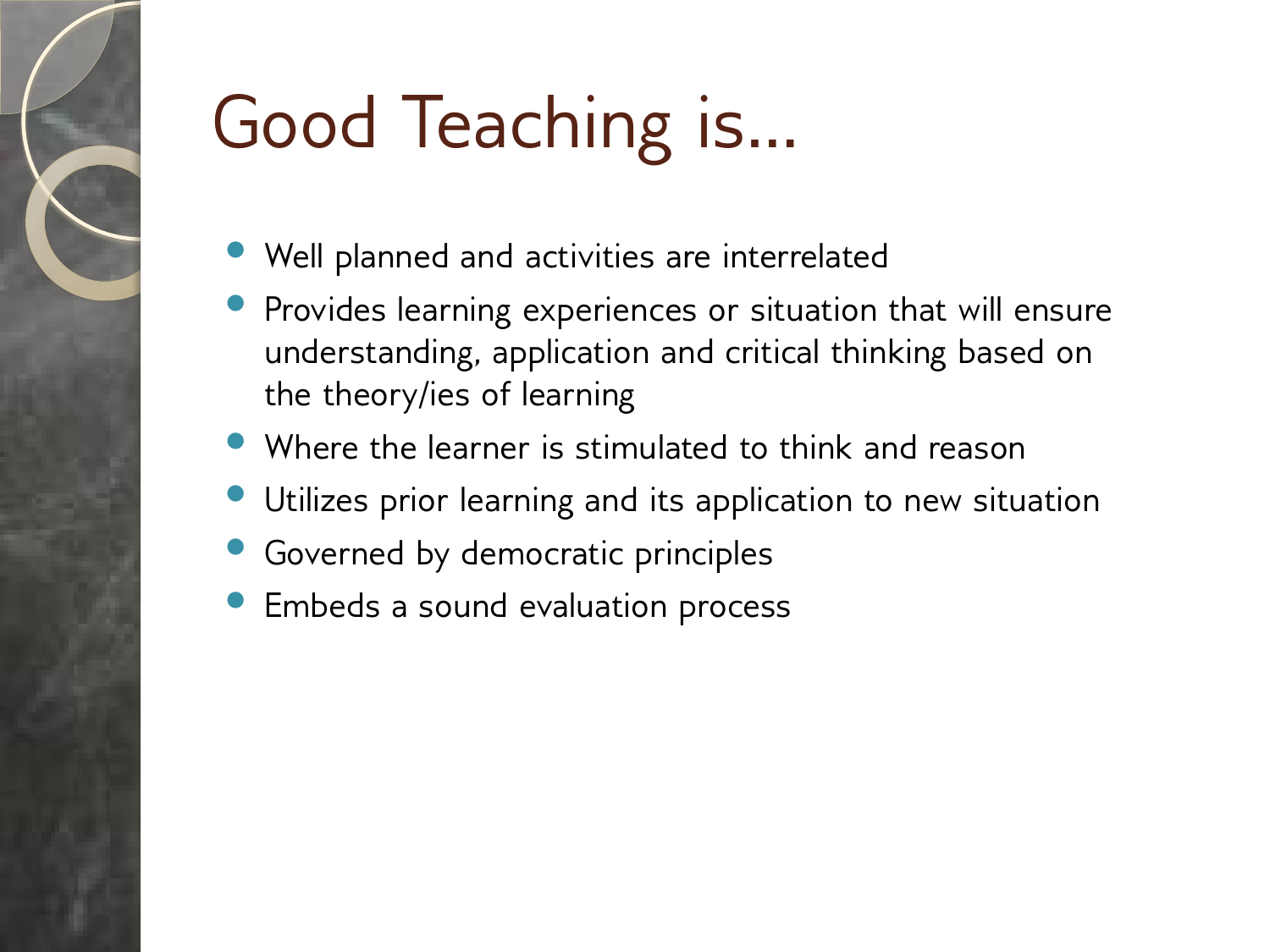

# Good Teaching is…

Well planned and activities are interrelated
Provides learning experiences or situation that will ensure understanding, application and critical thinking based on the theory/ies of learning
Where the learner is stimulated to think and reason
Utilizes prior learning and its application to new situation
Governed by democratic principles
Embeds a sound evaluation process